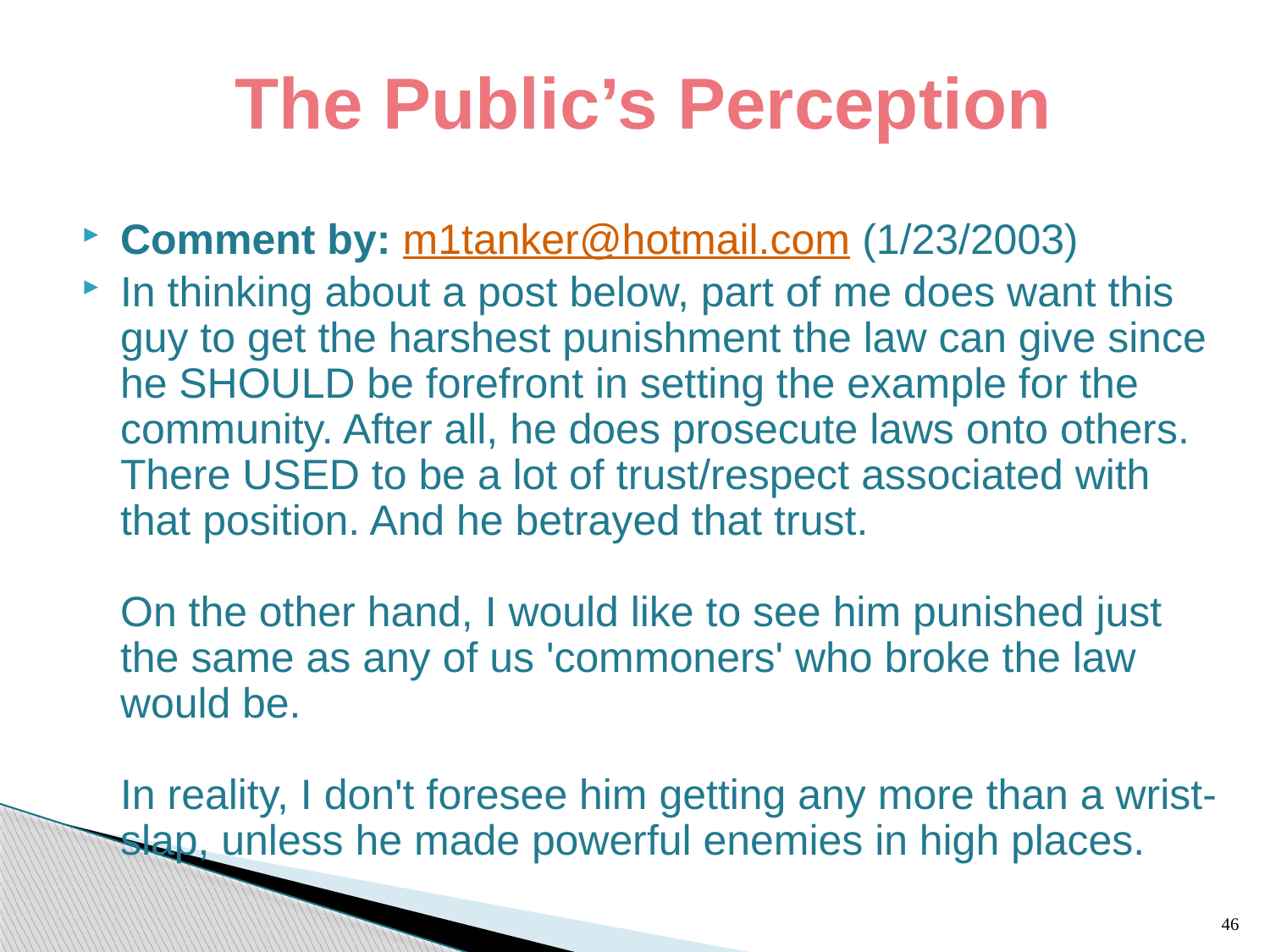

# The Public’s Perception
Comment by: m1tanker@hotmail.com (1/23/2003)
In thinking about a post below, part of me does want this guy to get the harshest punishment the law can give since he SHOULD be forefront in setting the example for the community. After all, he does prosecute laws onto others. There USED to be a lot of trust/respect associated with that position. And he betrayed that trust.
On the other hand, I would like to see him punished just the same as any of us 'commoners' who broke the law would be.
In reality, I don't foresee him getting any more than a wrist-slap, unless he made powerful enemies in high places.
46